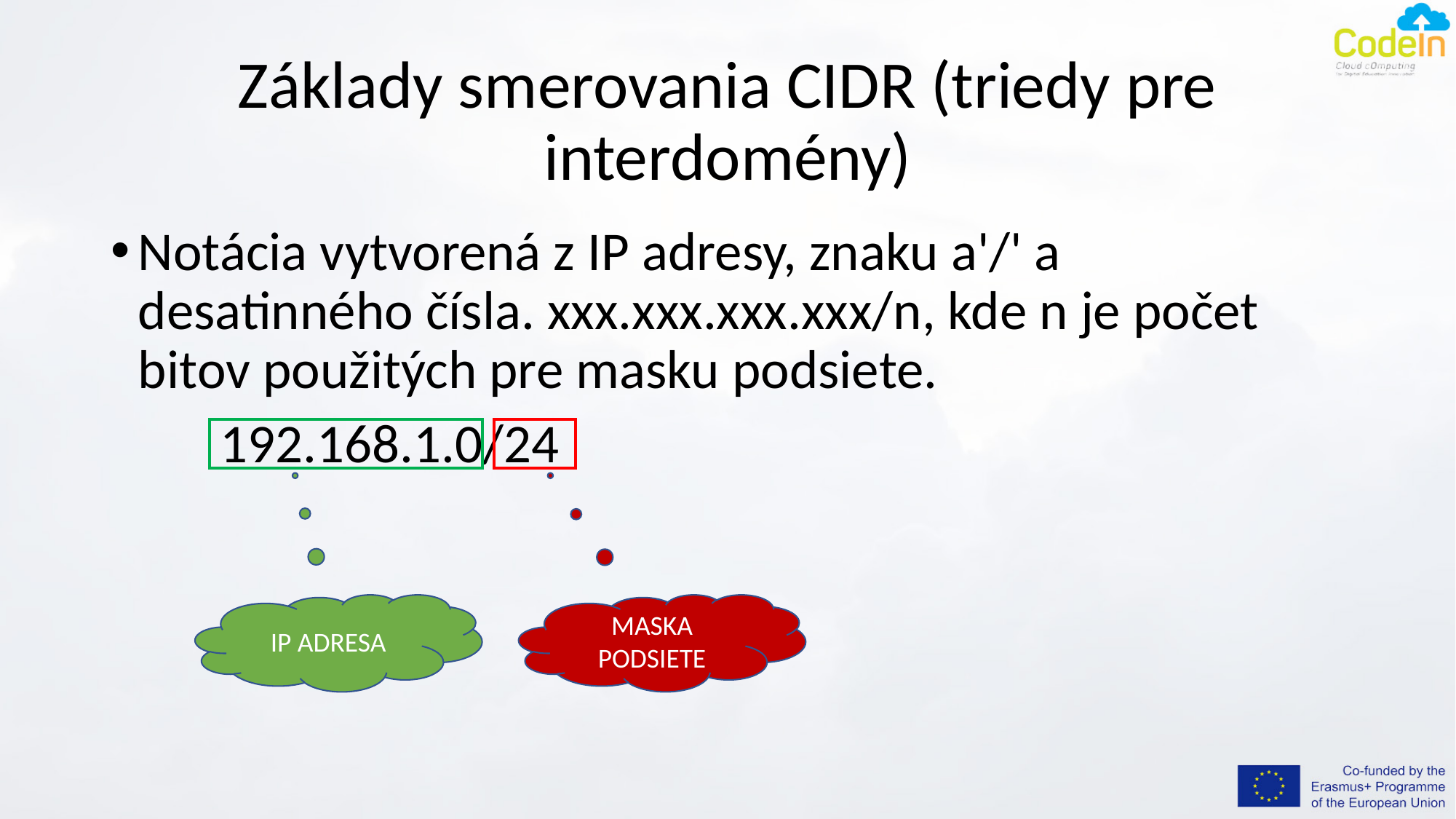

# Základy smerovania CIDR (triedy pre interdomény)
Notácia vytvorená z IP adresy, znaku a'/' a desatinného čísla. xxx.xxx.xxx.xxx/n, kde n je počet bitov použitých pre masku podsiete.
	192.168.1.0/24

IP ADRESA
MASKA PODSIETE